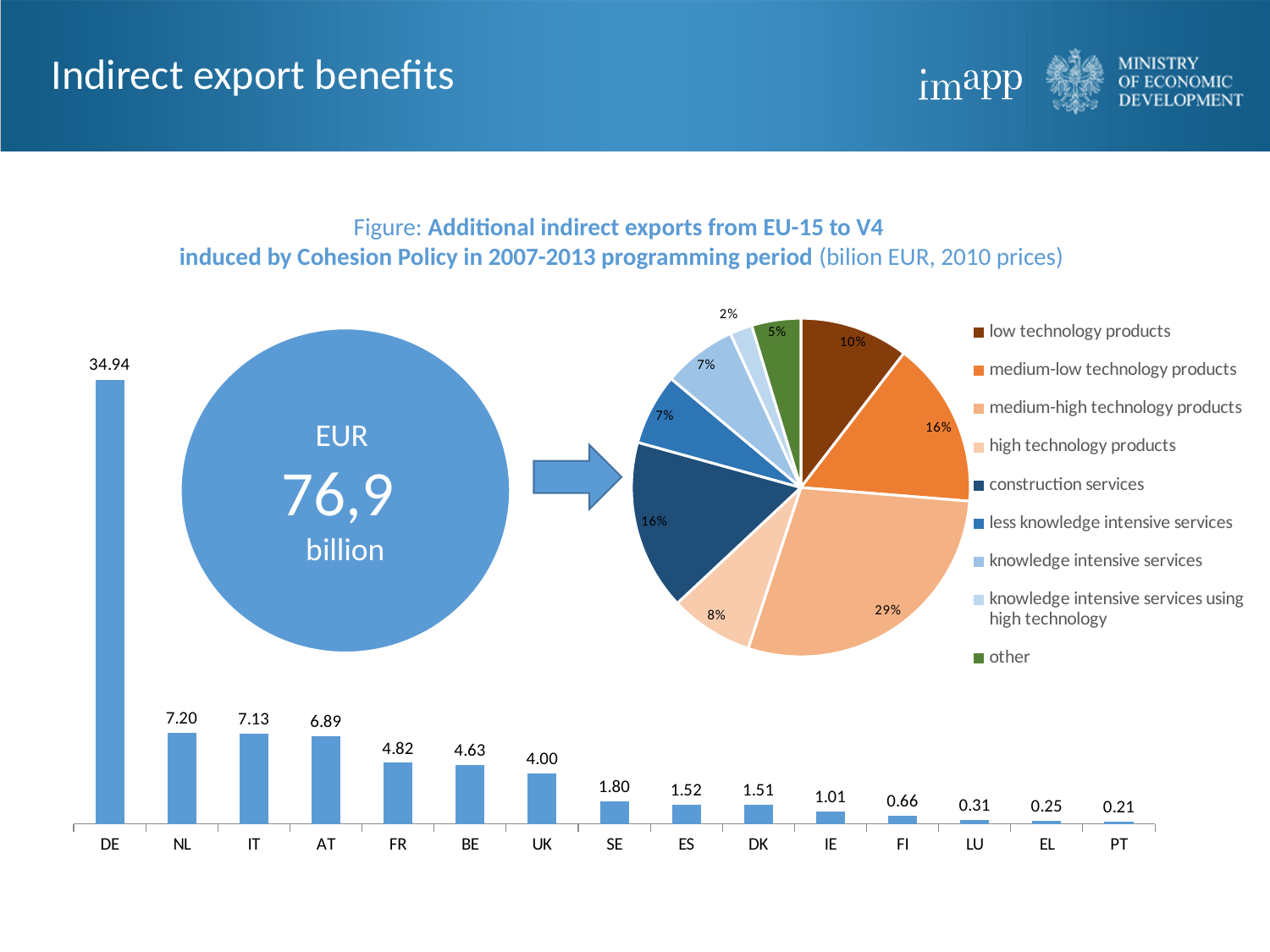

# Indirect export benefits
Figure: Additional indirect exports from EU-15 to V4
induced by Cohesion Policy in 2007-2013 programming period (bilion EUR, 2010 prices)

### Chart

| Category |  |
|---|---|
| DE | 34.94210714178236 |
| NL | 7.198962958358902 |
| IT | 7.129946743864946 |
| AT | 6.889897119212932 |
| FR | 4.818216264375314 |
| BE | 4.625078834484943 |
| UK | 4.002461842194593 |
| SE | 1.8018098744523618 |
| ES | 1.5162966870135508 |
| DK | 1.5081013964343373 |
| IE | 1.0145033080247992 |
| FI | 0.6613875914185499 |
| LU | 0.3089940510960934 |
| EL | 0.24690085012974905 |
| PT | 0.21390127507918902 |

### Chart

| Category |  |
|---|---|
| low technology products | 23510.954077532868 |
| medium-low technology products | 35850.28456474519 |
| medium-high technology products | 64891.66166121905 |
| high technology products | 18020.985310896518 |
| construction services | 36777.529294896674 |
| less knowledge intensive services | 15368.341747157545 |
| knowledge intensive services  | 15937.075906305829 |
| knowledge intensive services using high technology  | 4838.621065392614 |
| other | 10584.893705278042 |
EUR
76,9
billion